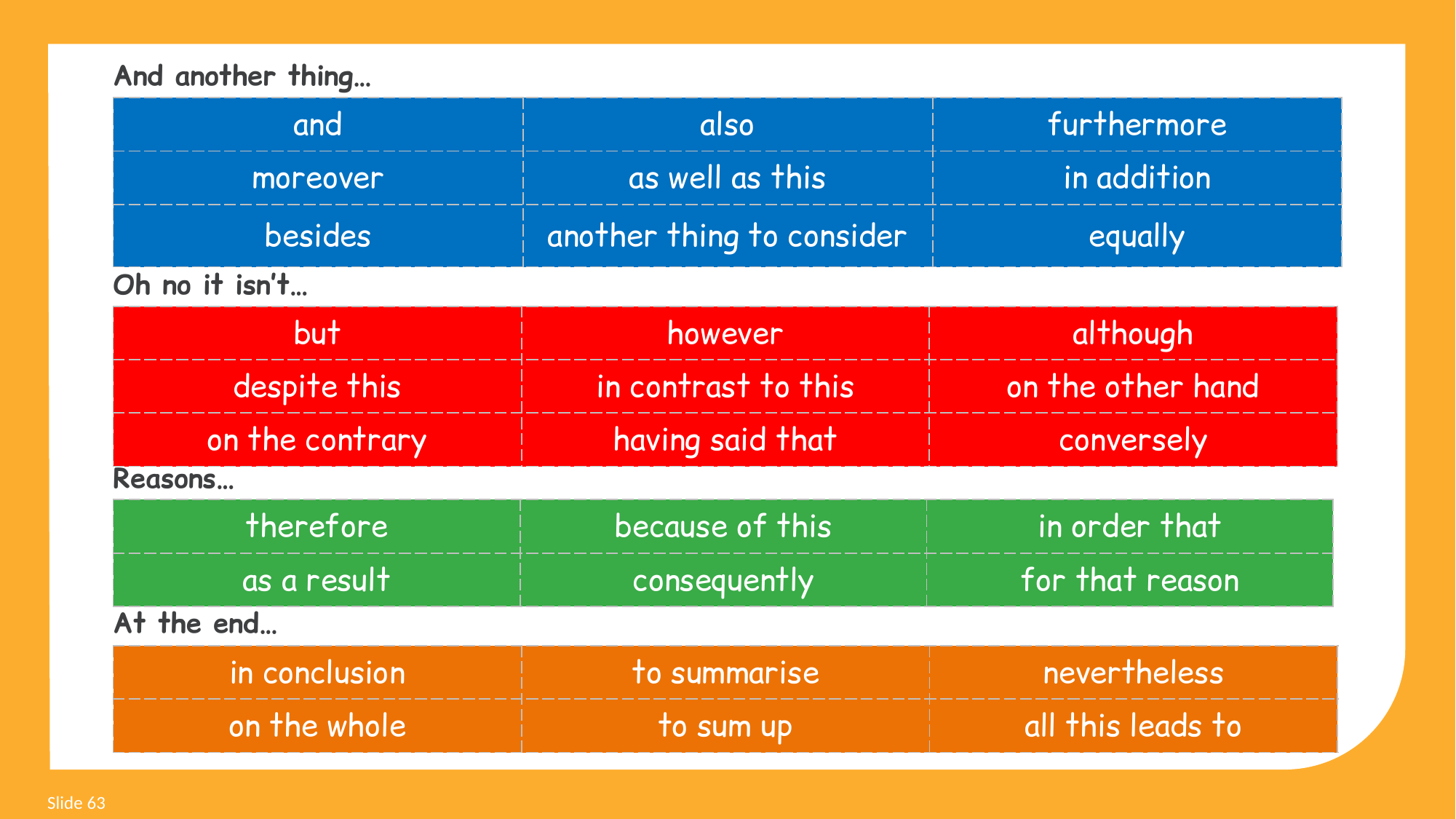

And another thing…
| and | also | furthermore |
| --- | --- | --- |
| moreover | as well as this | in addition |
| besides | another thing to consider | equally |
Oh no it isn’t…
| but | however | although |
| --- | --- | --- |
| despite this | in contrast to this | on the other hand |
| on the contrary | having said that | conversely |
Reasons…
| therefore | because of this | in order that |
| --- | --- | --- |
| as a result | consequently | for that reason |
At the end…
| in conclusion | to summarise | nevertheless |
| --- | --- | --- |
| on the whole | to sum up | all this leads to |
Slide 63